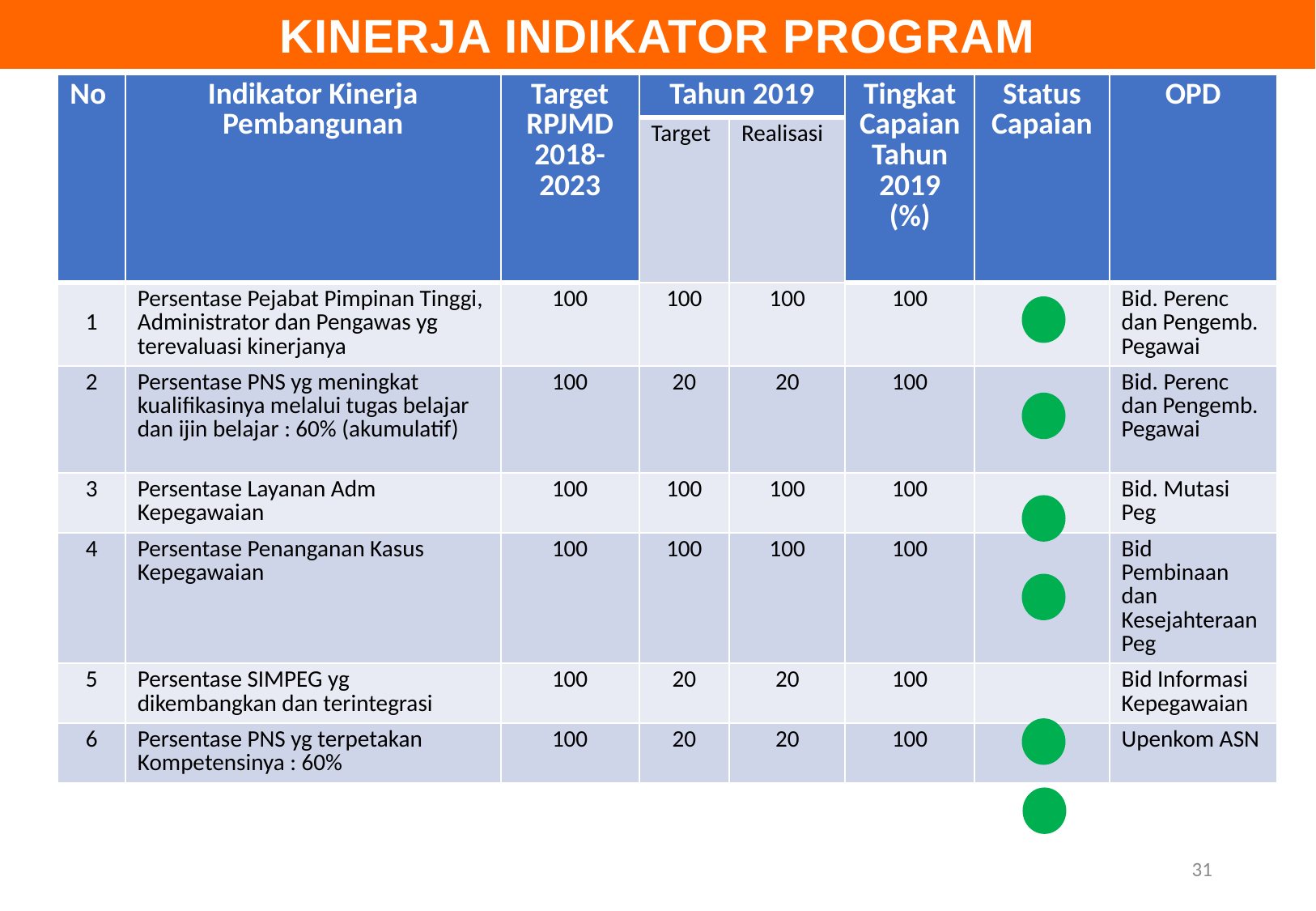

KINERJA INDIKATOR PROGRAM
| No | Indikator Kinerja Pembangunan | Target RPJMD 2018-2023 | Tahun 2019 |  | Tingkat Capaian Tahun 2019 (%) | Status Capaian | OPD |
| --- | --- | --- | --- | --- | --- | --- | --- |
|  |  |  | Target | Realisasi |  |  |  |
| 1 | Persentase Pejabat Pimpinan Tinggi, Administrator dan Pengawas yg terevaluasi kinerjanya | 100 | 100 | 100 | 100 |  | Bid. Perenc dan Pengemb. Pegawai |
| 2 | Persentase PNS yg meningkat kualifikasinya melalui tugas belajar dan ijin belajar : 60% (akumulatif) | 100 | 20 | 20 | 100 |  | Bid. Perenc dan Pengemb. Pegawai |
| 3 | Persentase Layanan Adm Kepegawaian | 100 | 100 | 100 | 100 |  | Bid. Mutasi Peg |
| 4 | Persentase Penanganan Kasus Kepegawaian | 100 | 100 | 100 | 100 |  | Bid Pembinaan dan Kesejahteraan Peg |
| 5 | Persentase SIMPEG yg dikembangkan dan terintegrasi | 100 | 20 | 20 | 100 |  | Bid Informasi Kepegawaian |
| 6 | Persentase PNS yg terpetakan Kompetensinya : 60% | 100 | 20 | 20 | 100 |  | Upenkom ASN |

31